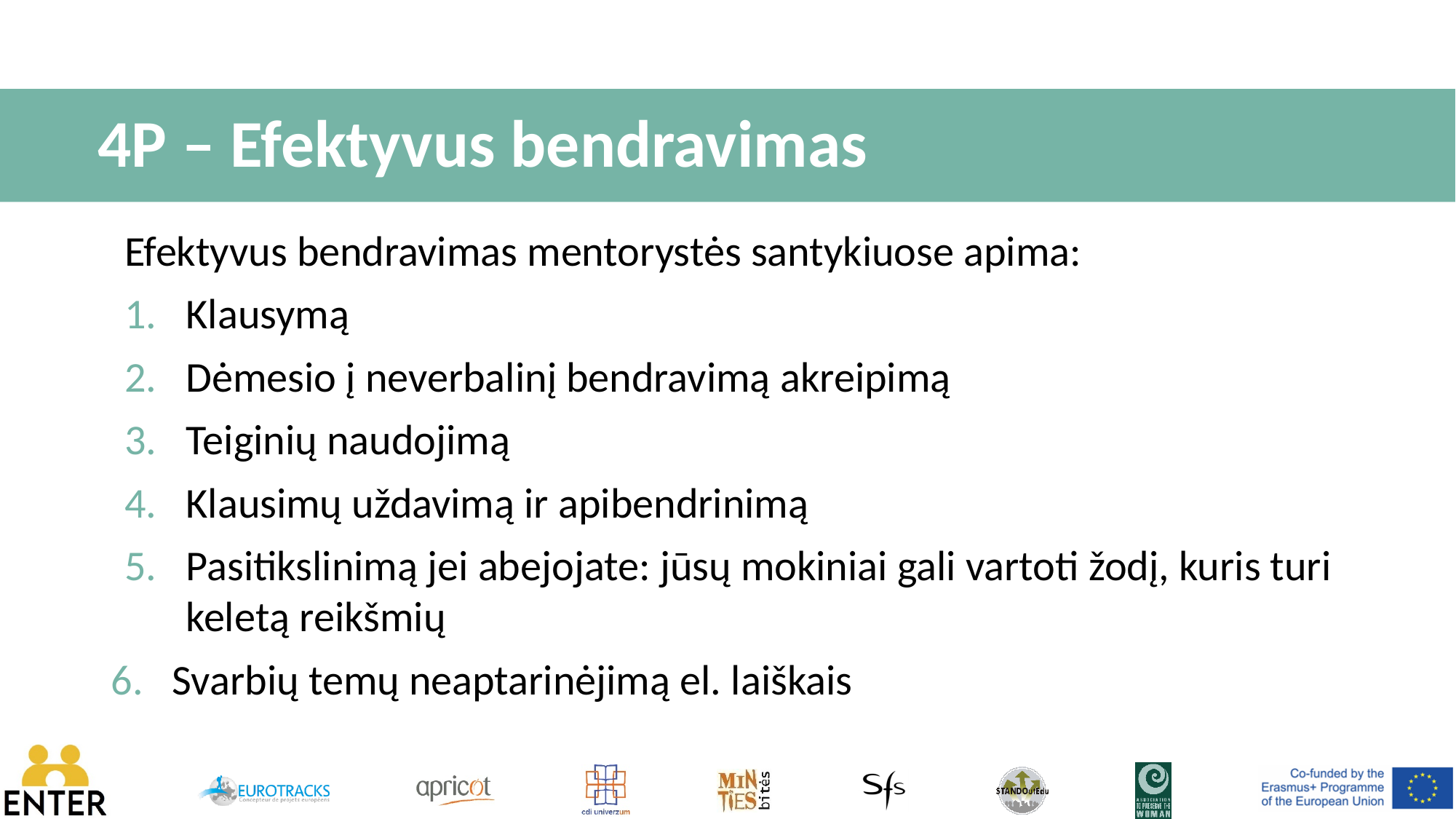

# 4P – Efektyvus bendravimas
Efektyvus bendravimas mentorystės santykiuose apima:
Klausymą
Dėmesio į neverbalinį bendravimą akreipimą
Teiginių naudojimą
Klausimų uždavimą ir apibendrinimą
Pasitikslinimą jei abejojate: jūsų mokiniai gali vartoti žodį, kuris turi keletą reikšmių
Svarbių temų neaptarinėjimą el. laiškais